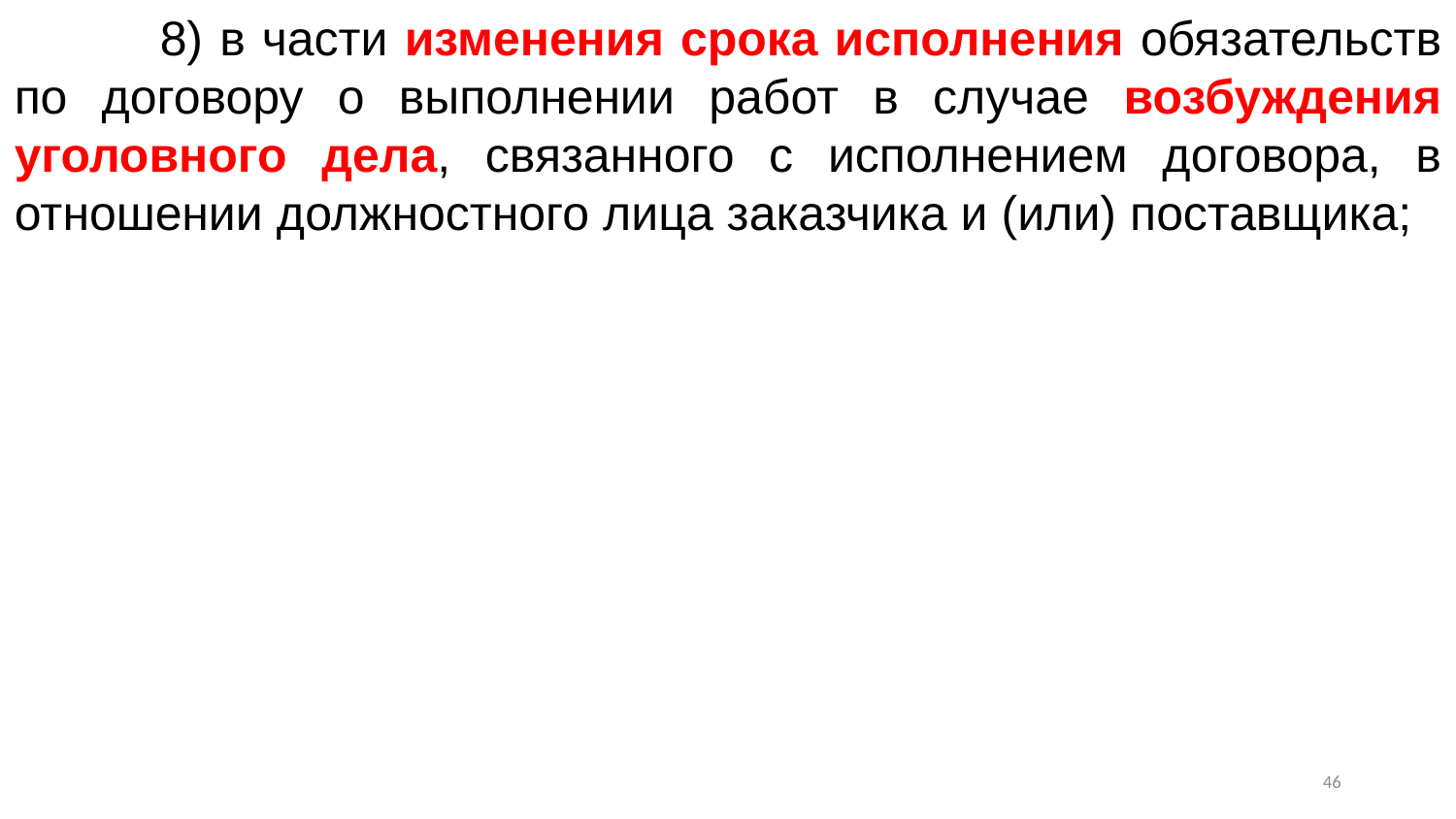

8) в части изменения срока исполнения обязательств по договору о выполнении работ в случае возбуждения уголовного дела, связанного с исполнением договора, в отношении должностного лица заказчика и (или) поставщика;
46